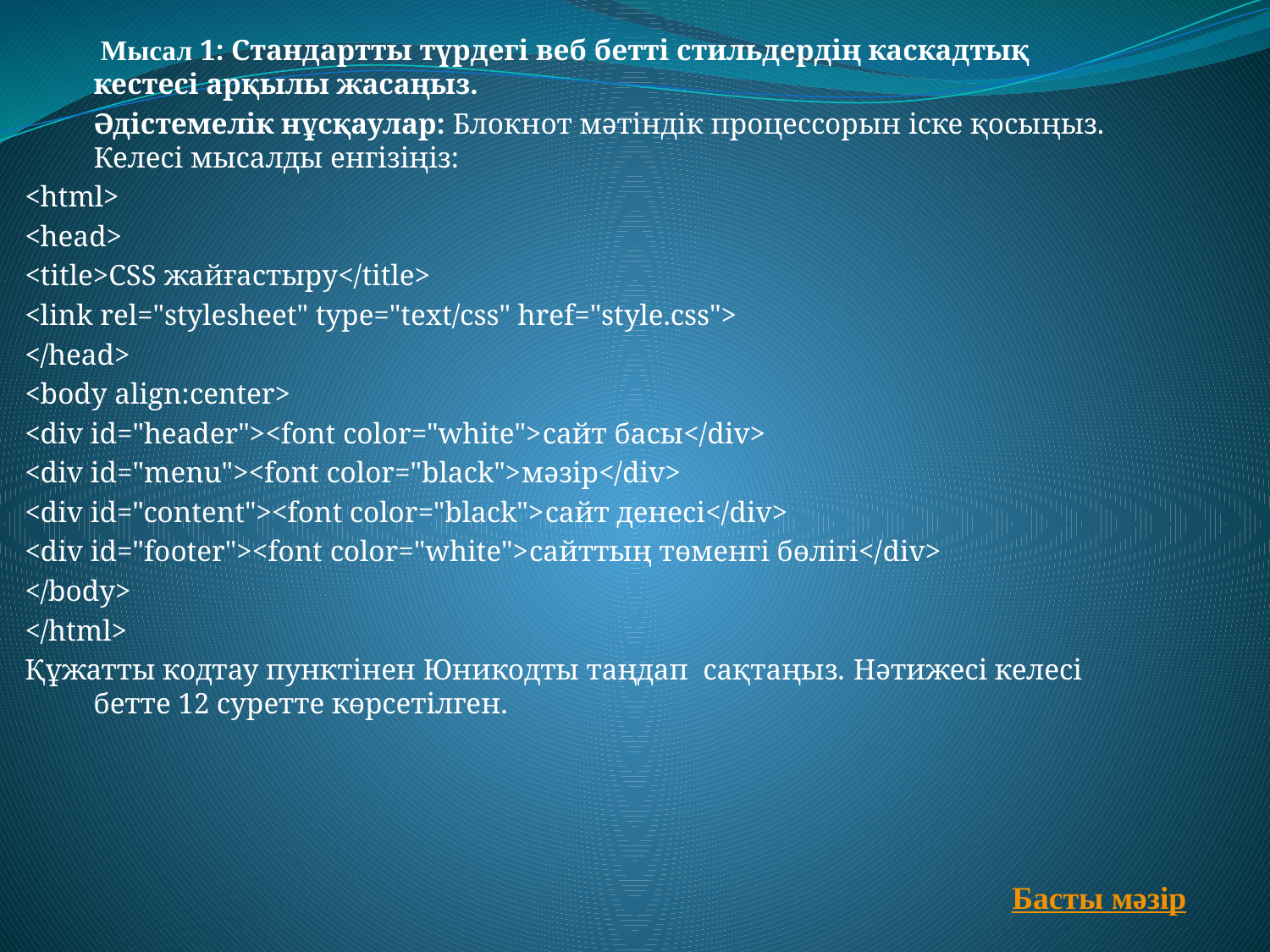

Мысал 1: Стандартты түрдегі веб бетті стильдердің каскадтық кестесі арқылы жасаңыз.
	Әдістемелік нұсқаулар: Блокнот мәтіндік процессорын іске қосыңыз. Келесі мысалды енгізіңіз:
<html>
<head>
<title>CSS жайғастыру</title>
<link rel="stylesheet" type="text/css" href="style.css">
</head>
<body align:center>
<div id="header"><font color="white">сайт басы</div>
<div id="menu"><font color="black">мәзір</div>
<div id="content"><font color="black">сайт денесі</div>
<div id="footer"><font color="white">сайттың төменгі бөлігі</div>
</body>
</html>
Құжатты кодтау пунктінен Юникодты таңдап  сақтаңыз. Нәтижесі келесі бетте 12 суретте көрсетілген.
	Басты мәзір